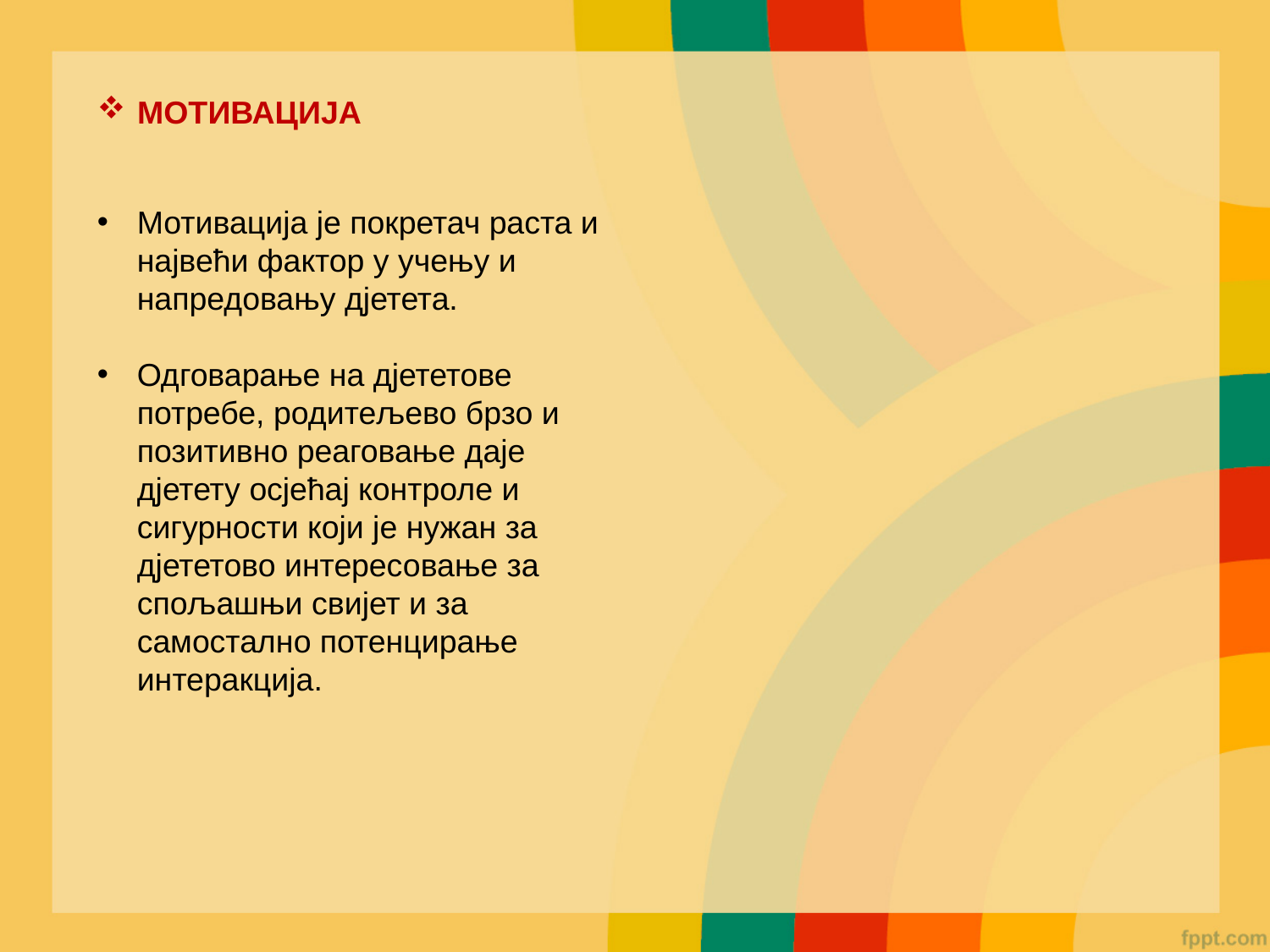

МОТИВАЦИЈА
Мотивација је покретач раста и највећи фактор у учењу и напредовању дјетета.

Одговарање на дјететове потребе, родитељево брзо и позитивно реаговање даје дјетету осјећај контроле и сигурности који је нужан за дјететово интересовање за спољашњи свијет и за самостално потенцирање интеракција.